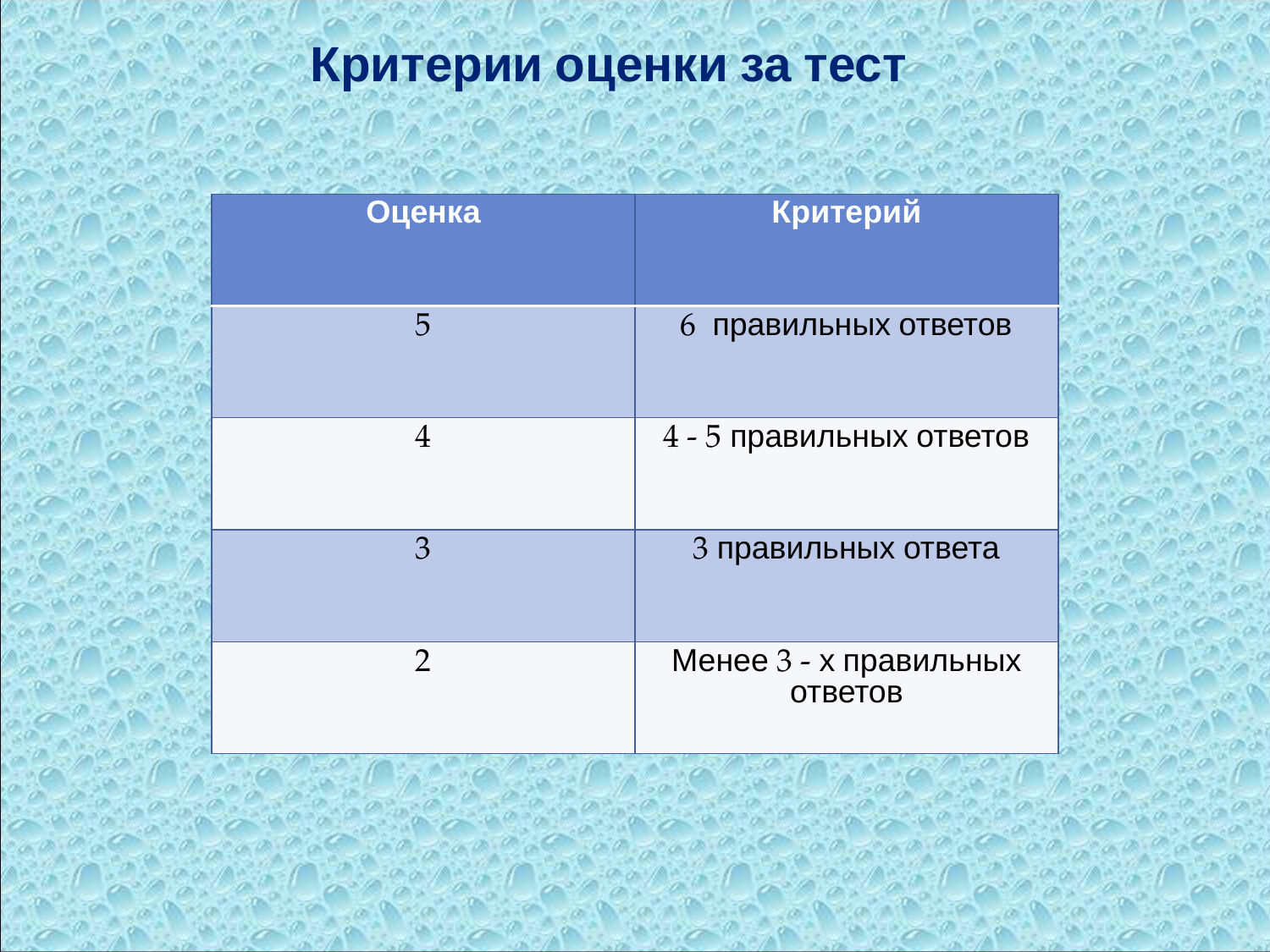

Критерии оценки за тест
| Оценка | Критерий |
| --- | --- |
| 5 | 6 правильных ответов |
| 4 | 4 - 5 правильных ответов |
| 3 | 3 правильных ответа |
| 2 | Менее 3 - х правильных ответов |
Критерии оценки: